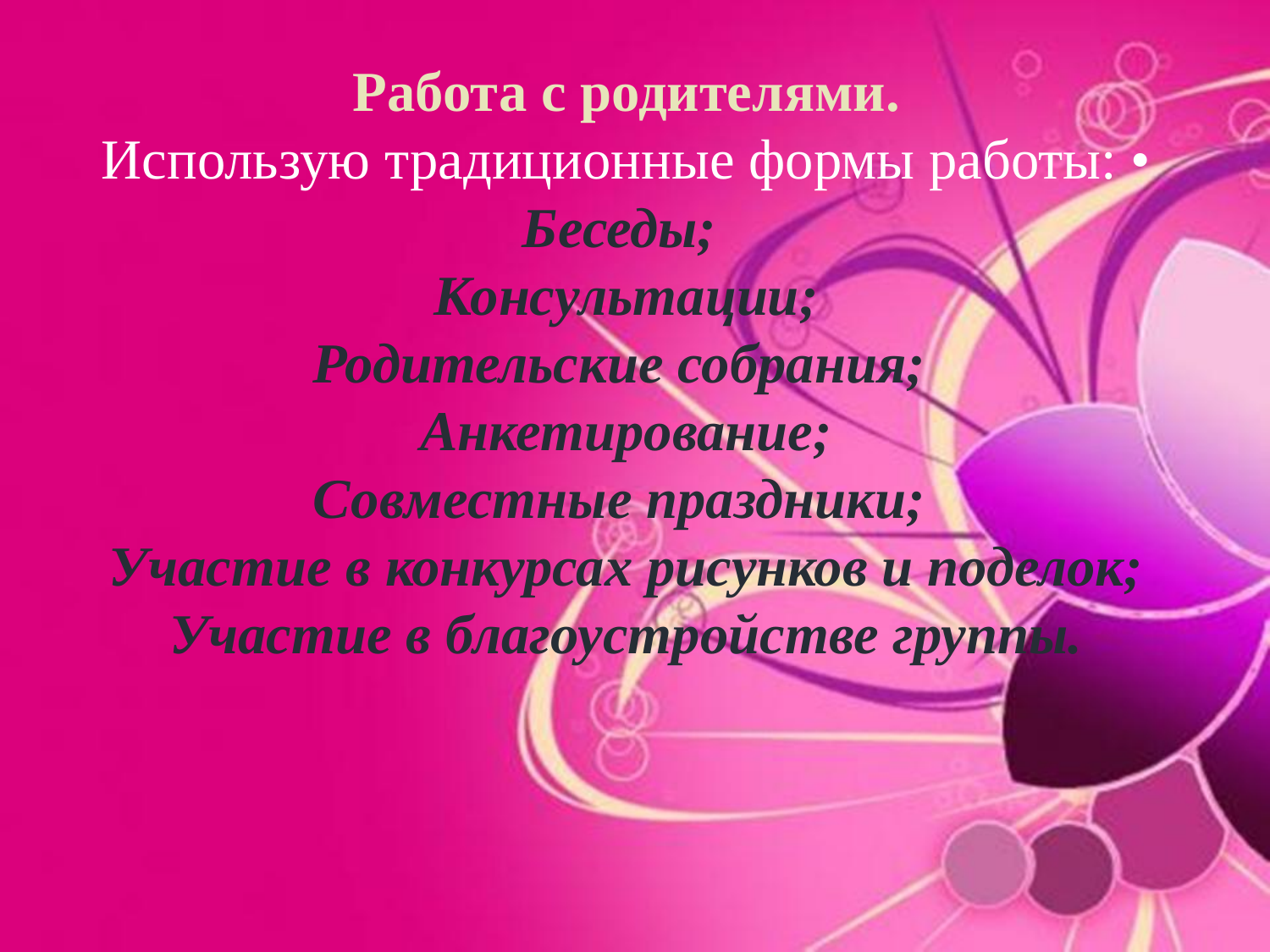

# Работа с родителями. Использую традиционные формы работы: • Беседы; Консультации; Родительские собрания; Анкетирование; Совместные праздники; Участие в конкурсах рисунков и поделок; Участие в благоустройстве группы.